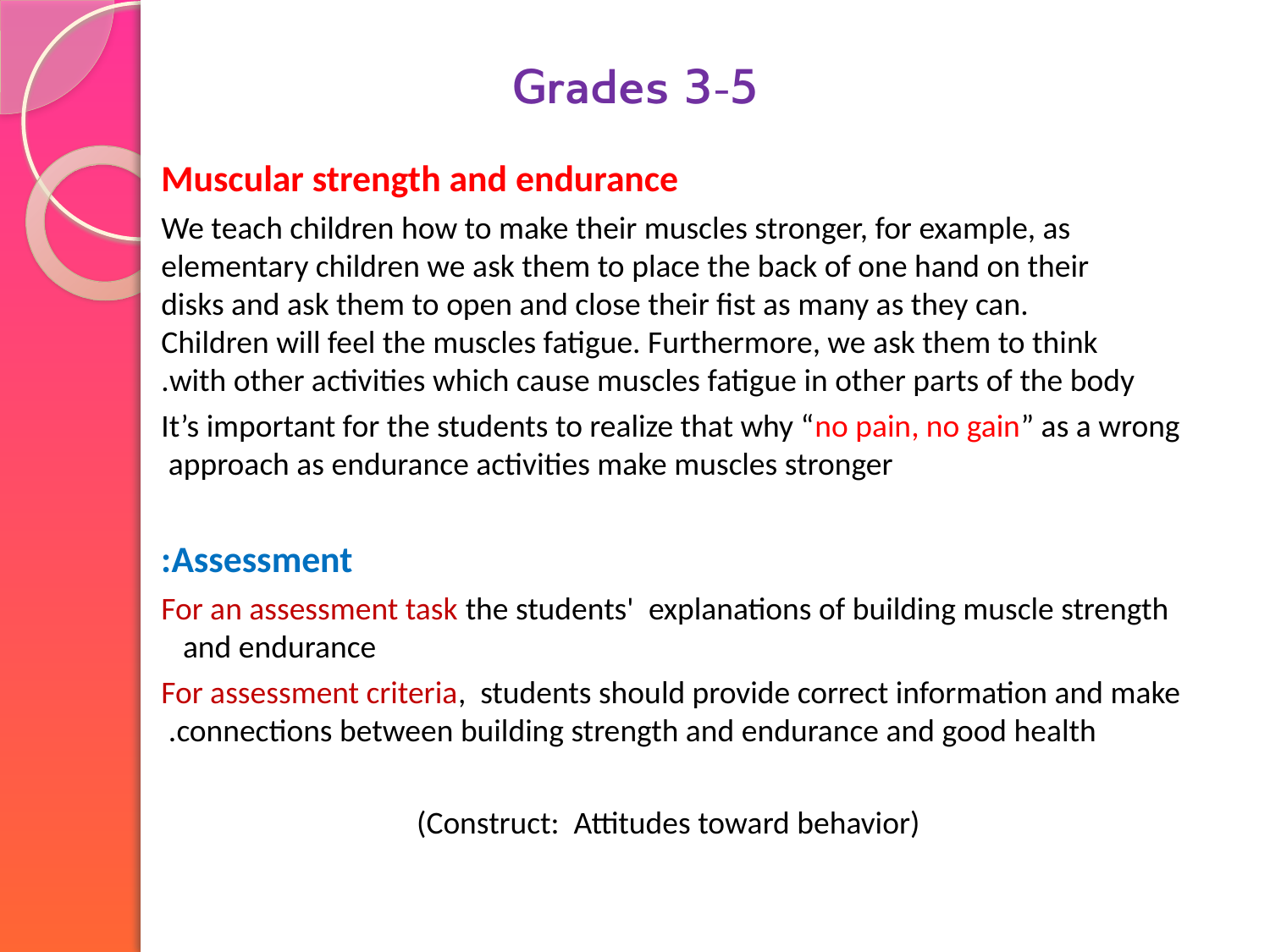

# Grades 3-5
Muscular strength and endurance
We teach children how to make their muscles stronger, for example, as elementary children we ask them to place the back of one hand on their disks and ask them to open and close their fist as many as they can. Children will feel the muscles fatigue. Furthermore, we ask them to think with other activities which cause muscles fatigue in other parts of the body.
It’s important for the students to realize that why “no pain, no gain” as a wrong approach as endurance activities make muscles stronger

Assessment:
For an assessment task the students'  explanations of building muscle strength and endurance
For assessment criteria,  students should provide correct information and make connections between building strength and endurance and good health.

 (Construct:  Attitudes toward behavior)